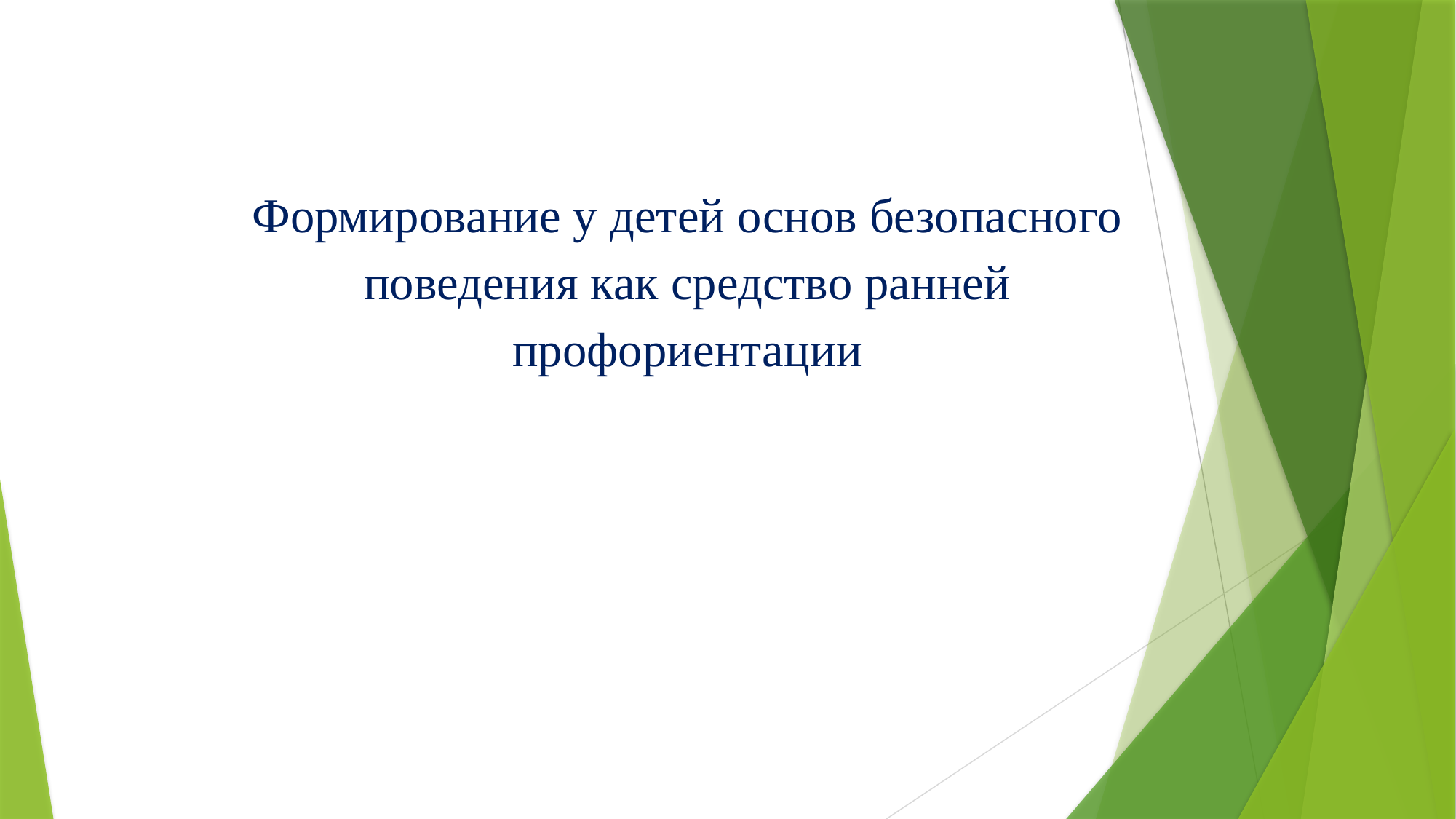

Формирование у детей основ безопасного поведения как средство ранней профориентации